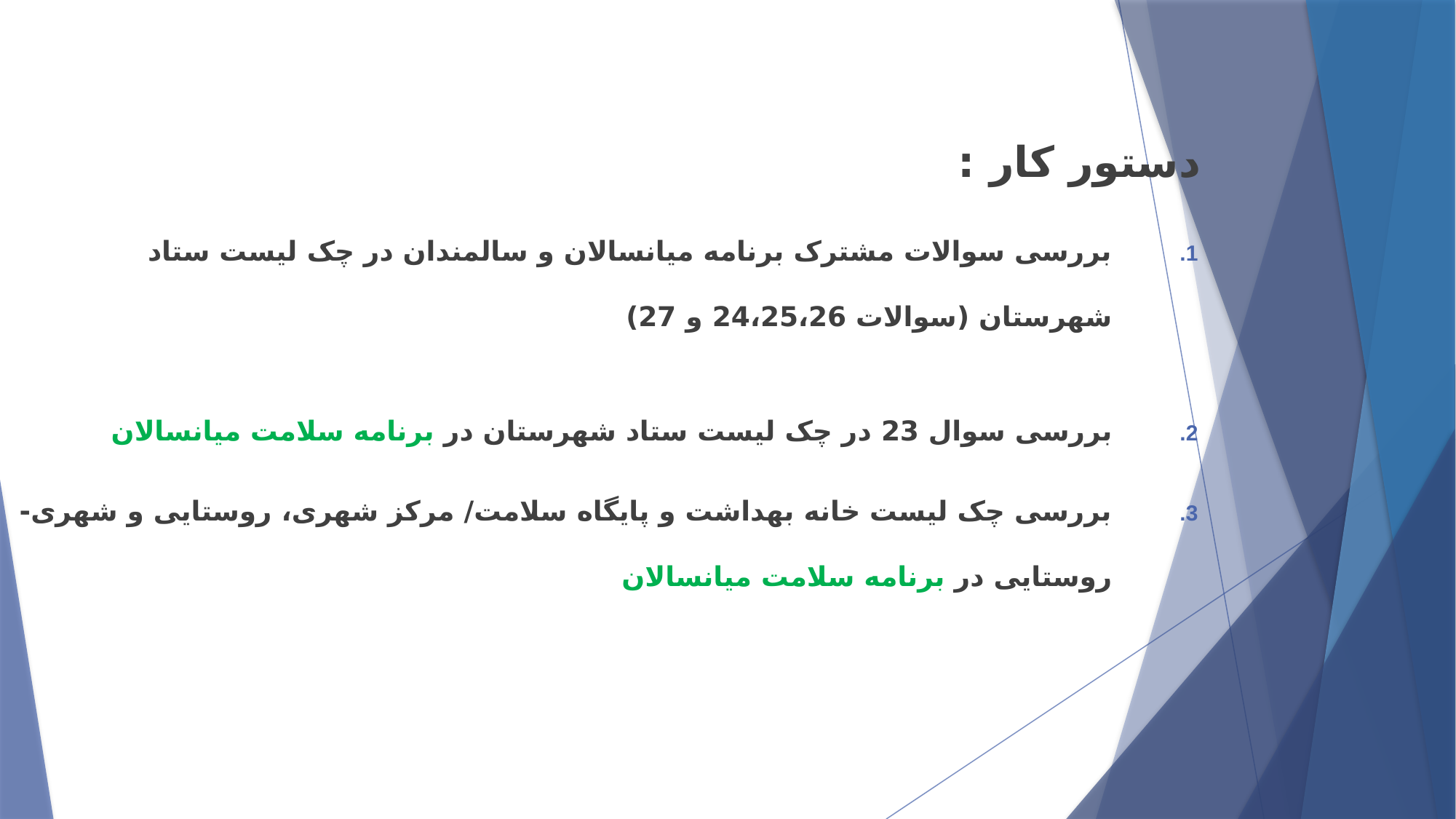

#
دستور کار :
بررسی سوالات مشترک برنامه میانسالان و سالمندان در چک لیست ستاد شهرستان (سوالات 24،25،26 و 27)

بررسی سوال 23 در چک لیست ستاد شهرستان در برنامه سلامت میانسالان
بررسی چک لیست خانه بهداشت و پایگاه سلامت/ مرکز شهری، روستایی و شهری-روستایی در برنامه سلامت میانسالان